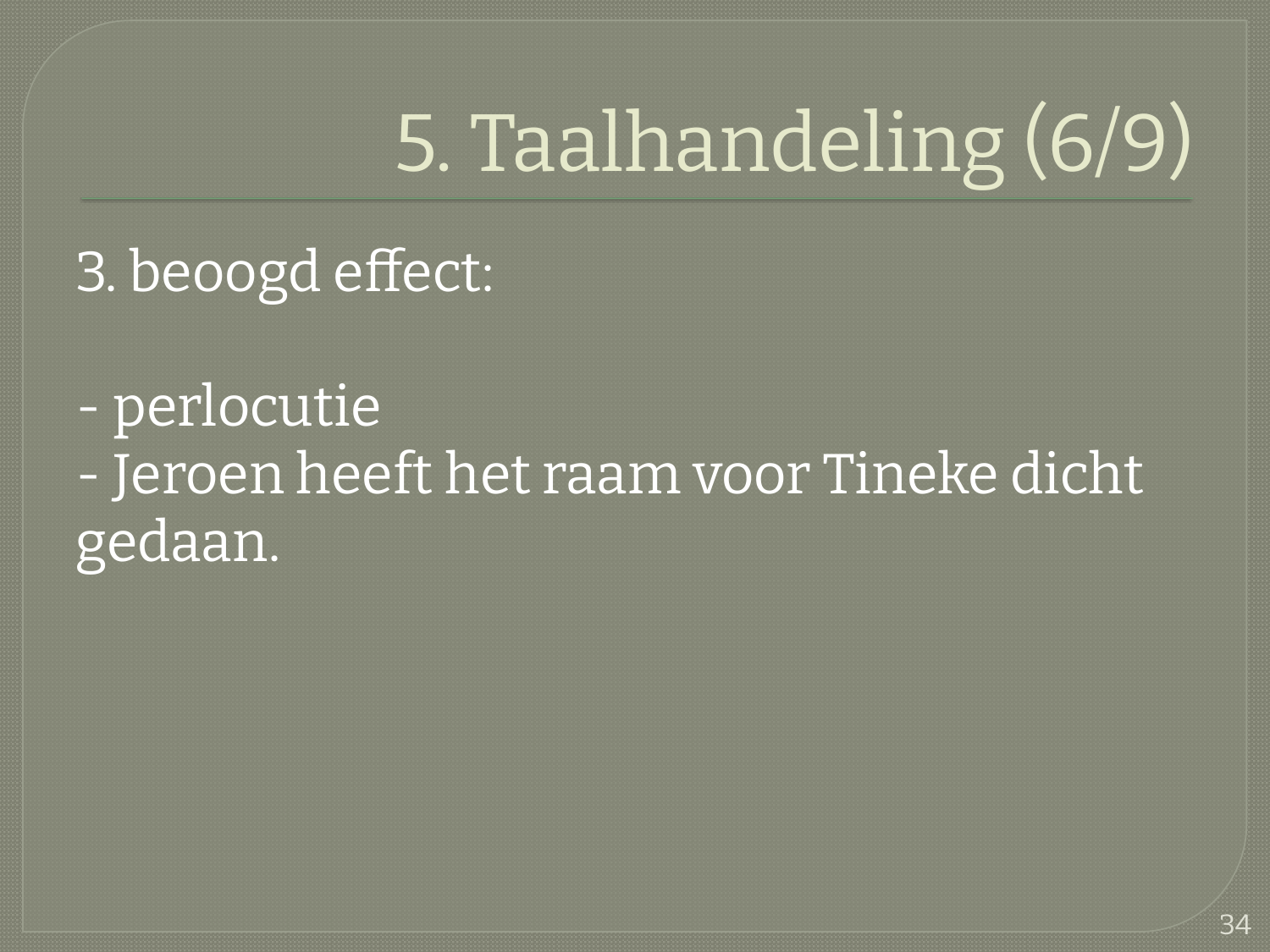

# 5. Taalhandeling (6/9)
3. beoogd effect:

- perlocutie
- Jeroen heeft het raam voor Tineke dicht gedaan.
34